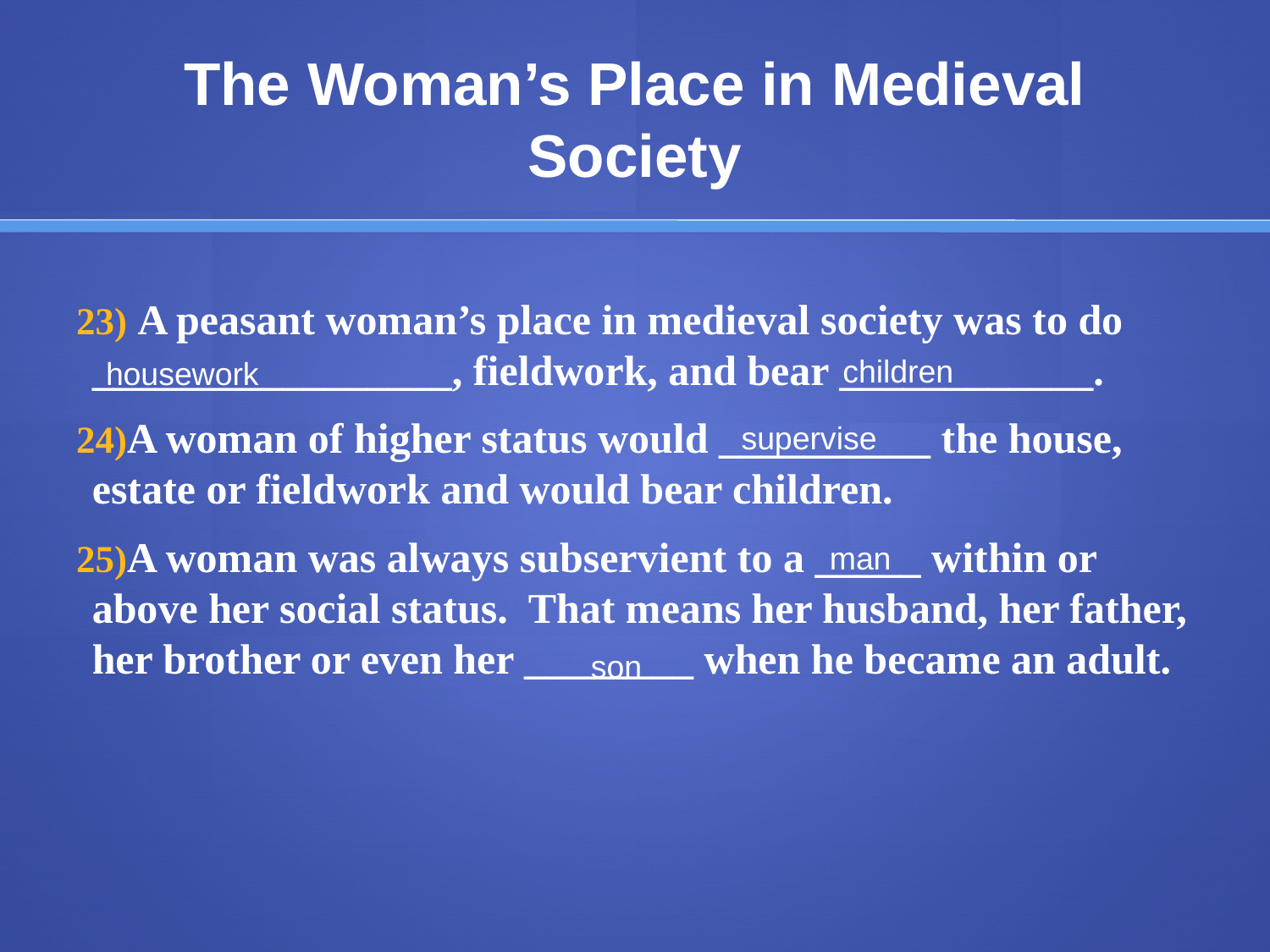

# The Woman’s Place in Medieval Society
 A peasant woman’s place in medieval society was to do  _________________, fieldwork, and bear ____________.
A woman of higher status would __________ the house, estate or fieldwork and would bear children.
A woman was always subservient to a _____ within or above her social status.  That means her husband, her father, her brother or even her ________ when he became an adult.

children
housework
supervise
man
son